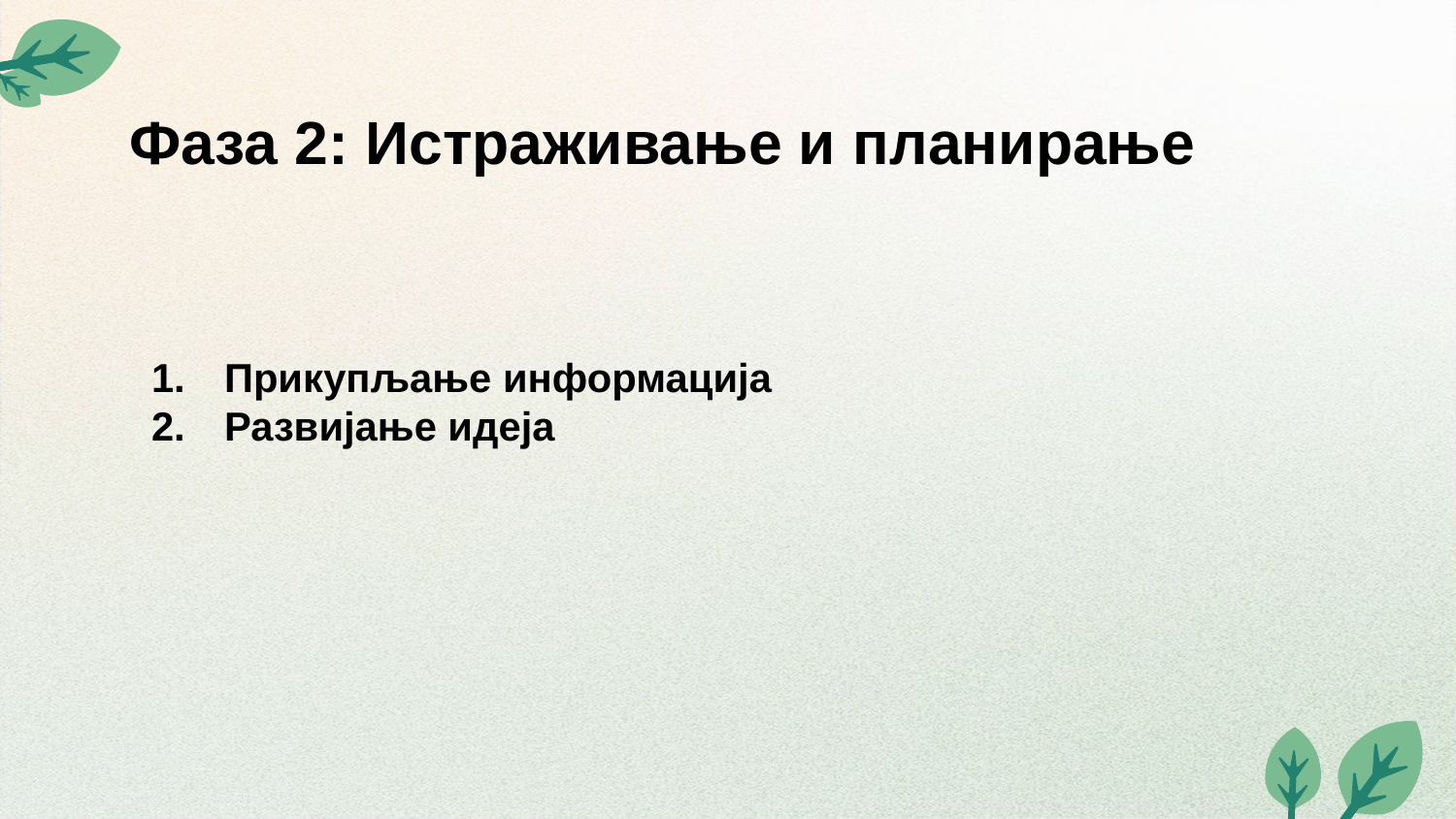

# Фаза 2: Истраживање и планирање
Прикупљање информација
Развијање идеја